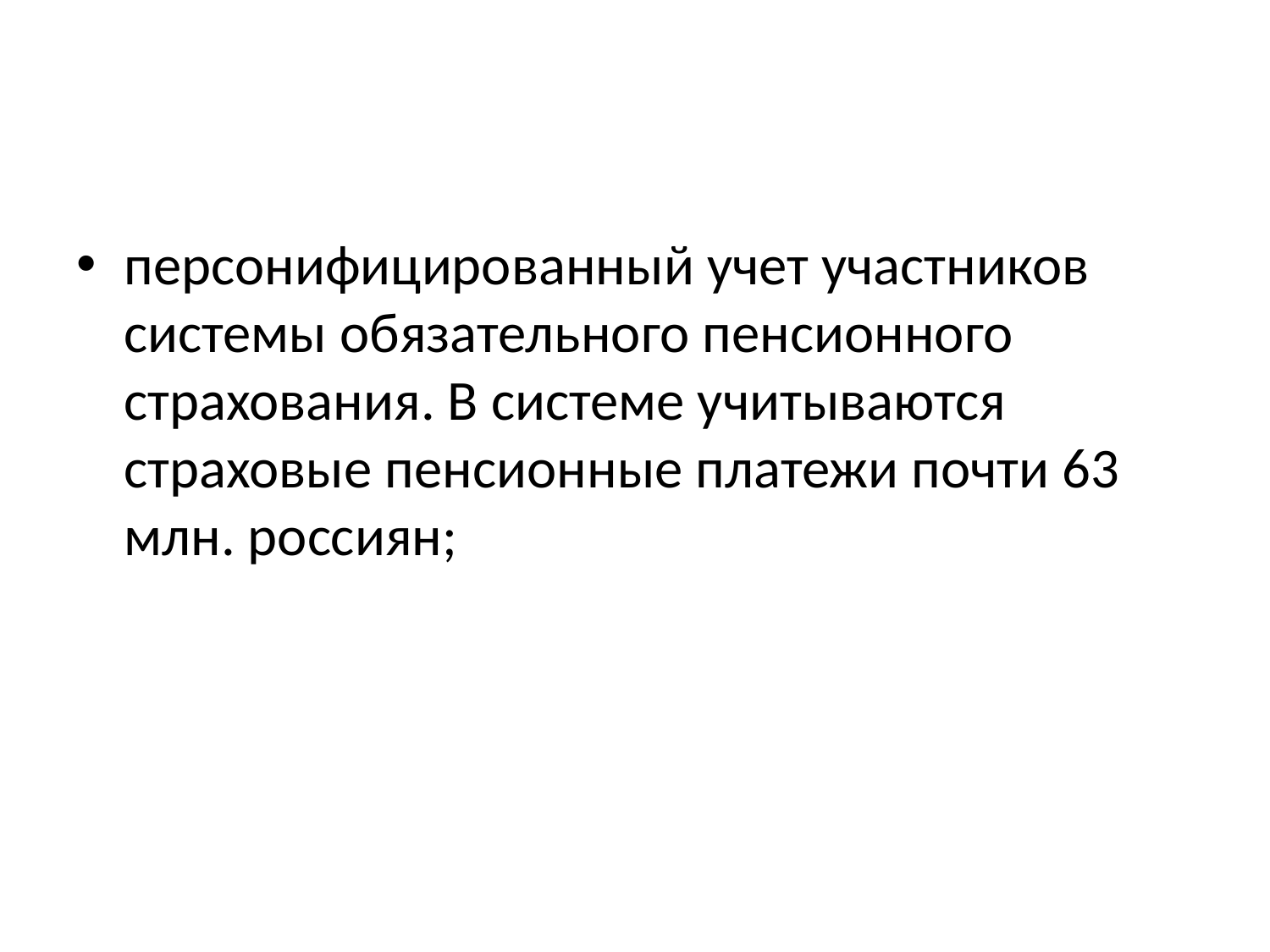

#
персонифицированный учет участников системы обязательного пенсионного страхования. В системе учитываются страховые пенсионные платежи почти 63 млн. россиян;